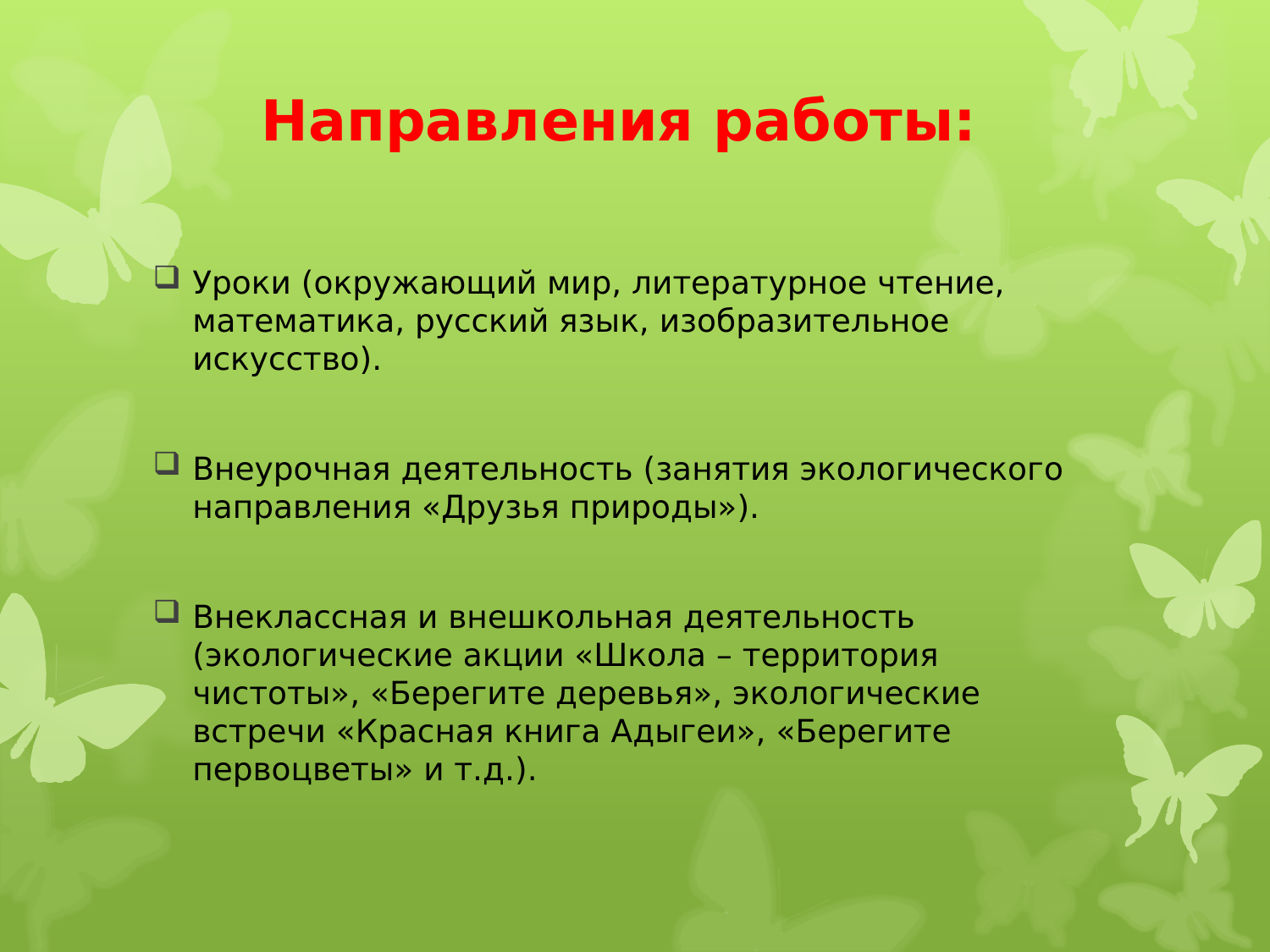

# Направления работы:
Уроки (окружающий мир, литературное чтение, математика, русский язык, изобразительное искусство).

Внеурочная деятельность (занятия экологического направления «Друзья природы»).

Внеклассная и внешкольная деятельность (экологические акции «Школа – территория чистоты», «Берегите деревья», экологические встречи «Красная книга Адыгеи», «Берегите первоцветы» и т.д.).